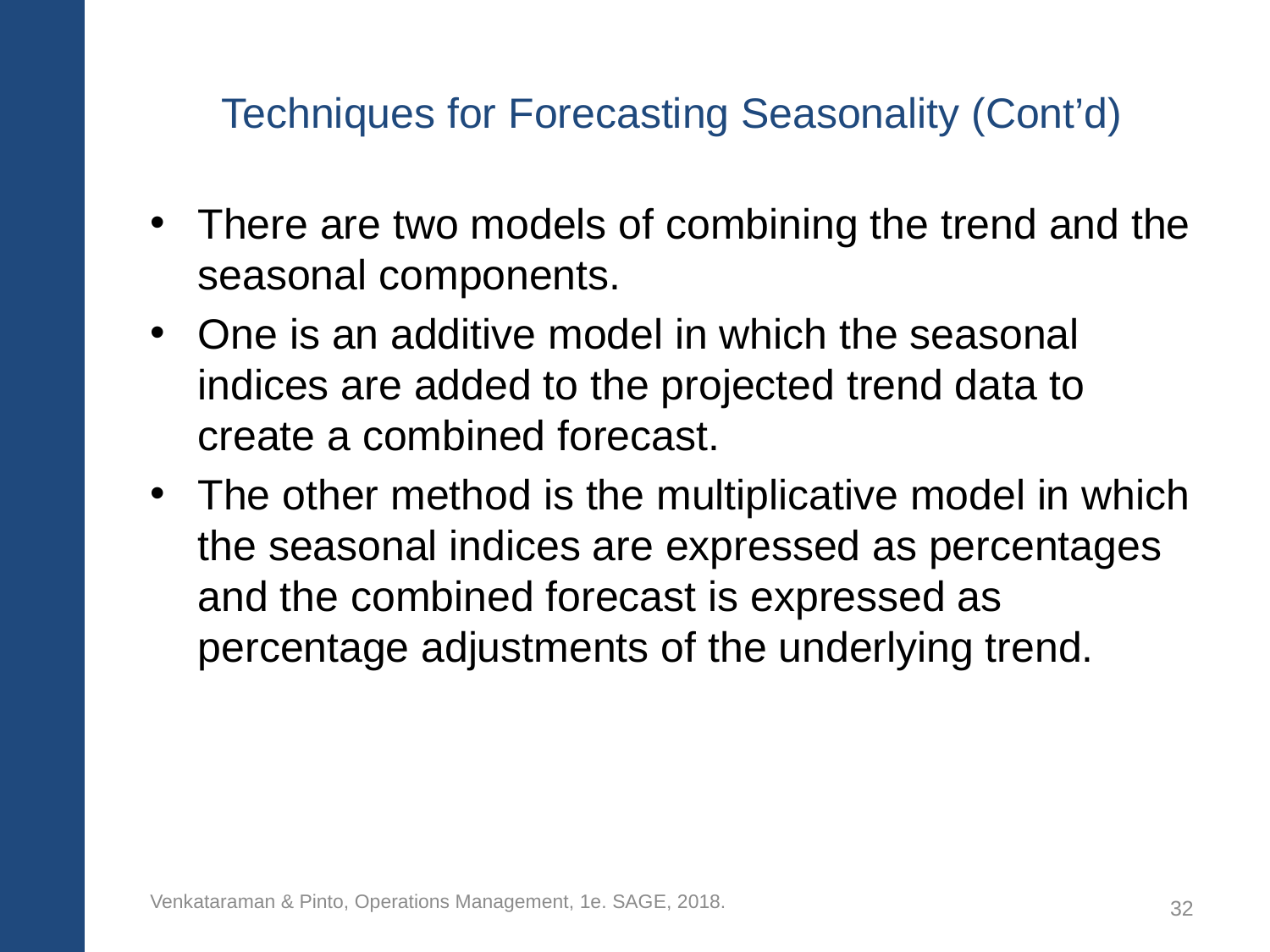

# Techniques for Forecasting Seasonality (Cont’d)
There are two models of combining the trend and the seasonal components.
One is an additive model in which the seasonal indices are added to the projected trend data to create a combined forecast.
The other method is the multiplicative model in which the seasonal indices are expressed as percentages and the combined forecast is expressed as percentage adjustments of the underlying trend.
Venkataraman & Pinto, Operations Management, 1e. SAGE, 2018.
32